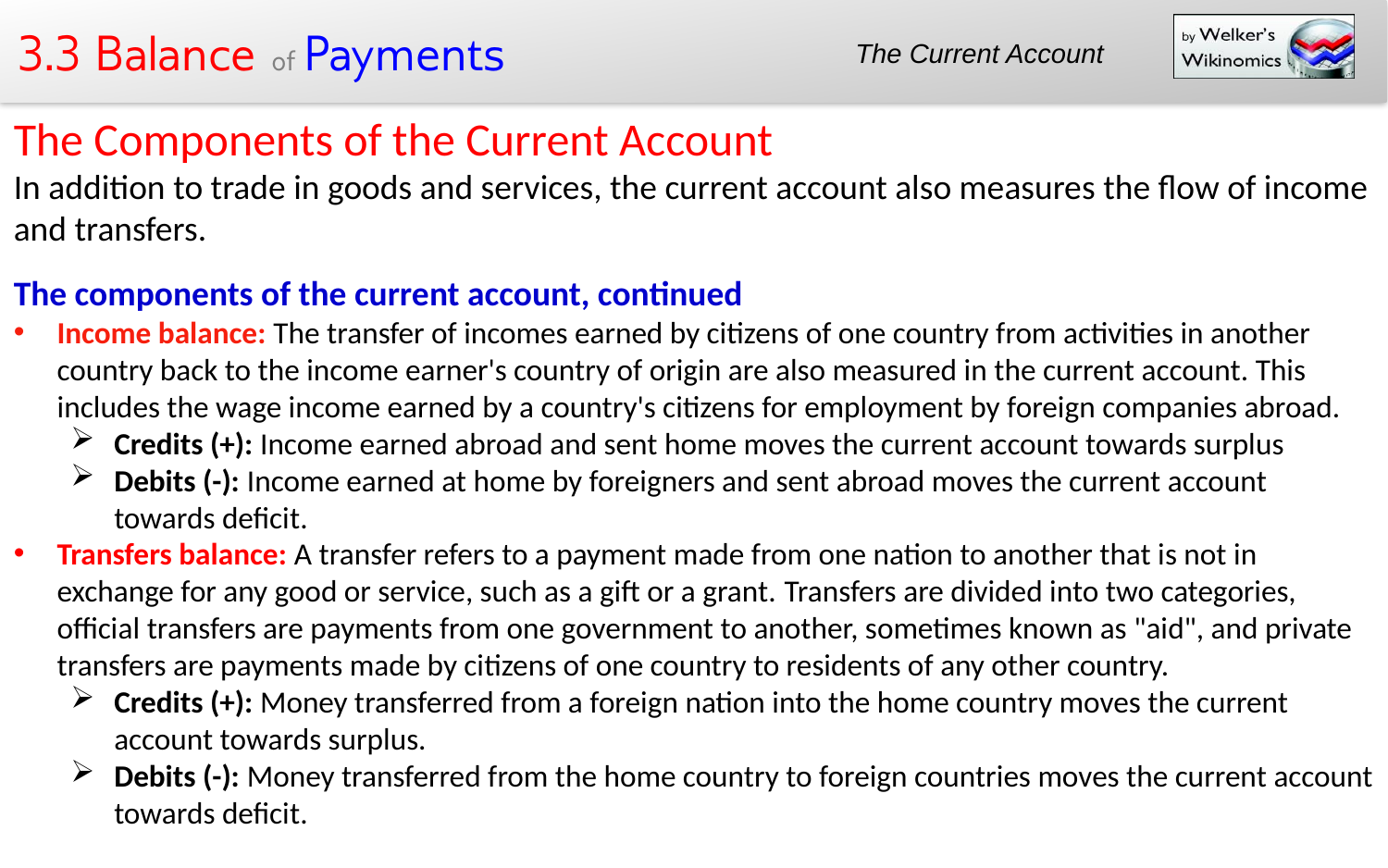

The Current Account
The Components of the Current Account
In addition to trade in goods and services, the current account also measures the flow of income and transfers.

The components of the current account, continued
Income balance: The transfer of incomes earned by citizens of one country from activities in another country back to the income earner's country of origin are also measured in the current account. This includes the wage income earned by a country's citizens for employment by foreign companies abroad.
Credits (+): Income earned abroad and sent home moves the current account towards surplus
Debits (-): Income earned at home by foreigners and sent abroad moves the current account towards deficit.
Transfers balance: A transfer refers to a payment made from one nation to another that is not in exchange for any good or service, such as a gift or a grant. Transfers are divided into two categories, official transfers are payments from one government to another, sometimes known as "aid", and private  transfers are payments made by citizens of one country to residents of any other country.
Credits (+): Money transferred from a foreign nation into the home country moves the current account towards surplus.
Debits (-): Money transferred from the home country to foreign countries moves the current account towards deficit.